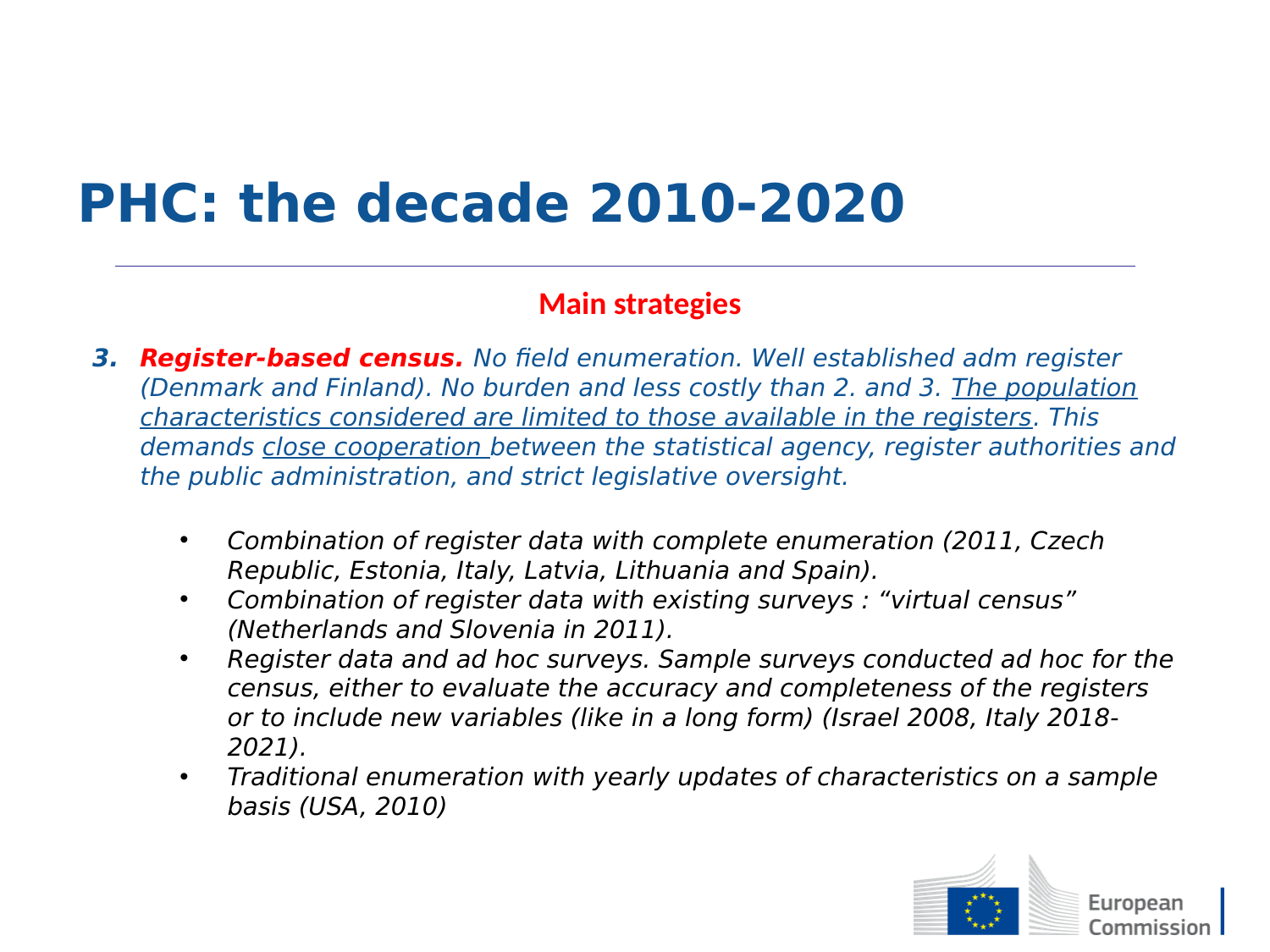

# PHC: the decade 2010-2020
Main strategies
Register-based census. No field enumeration. Well established adm register (Denmark and Finland). No burden and less costly than 2. and 3. The population characteristics considered are limited to those available in the registers. This demands close cooperation between the statistical agency, register authorities and the public administration, and strict legislative oversight.

Combination of register data with complete enumeration (2011, Czech Republic, Estonia, Italy, Latvia, Lithuania and Spain).
Combination of register data with existing surveys : “virtual census” (Netherlands and Slovenia in 2011).
Register data and ad hoc surveys. Sample surveys conducted ad hoc for the census, either to evaluate the accuracy and completeness of the registers or to include new variables (like in a long form) (Israel 2008, Italy 2018-2021).
Traditional enumeration with yearly updates of characteristics on a sample basis (USA, 2010)